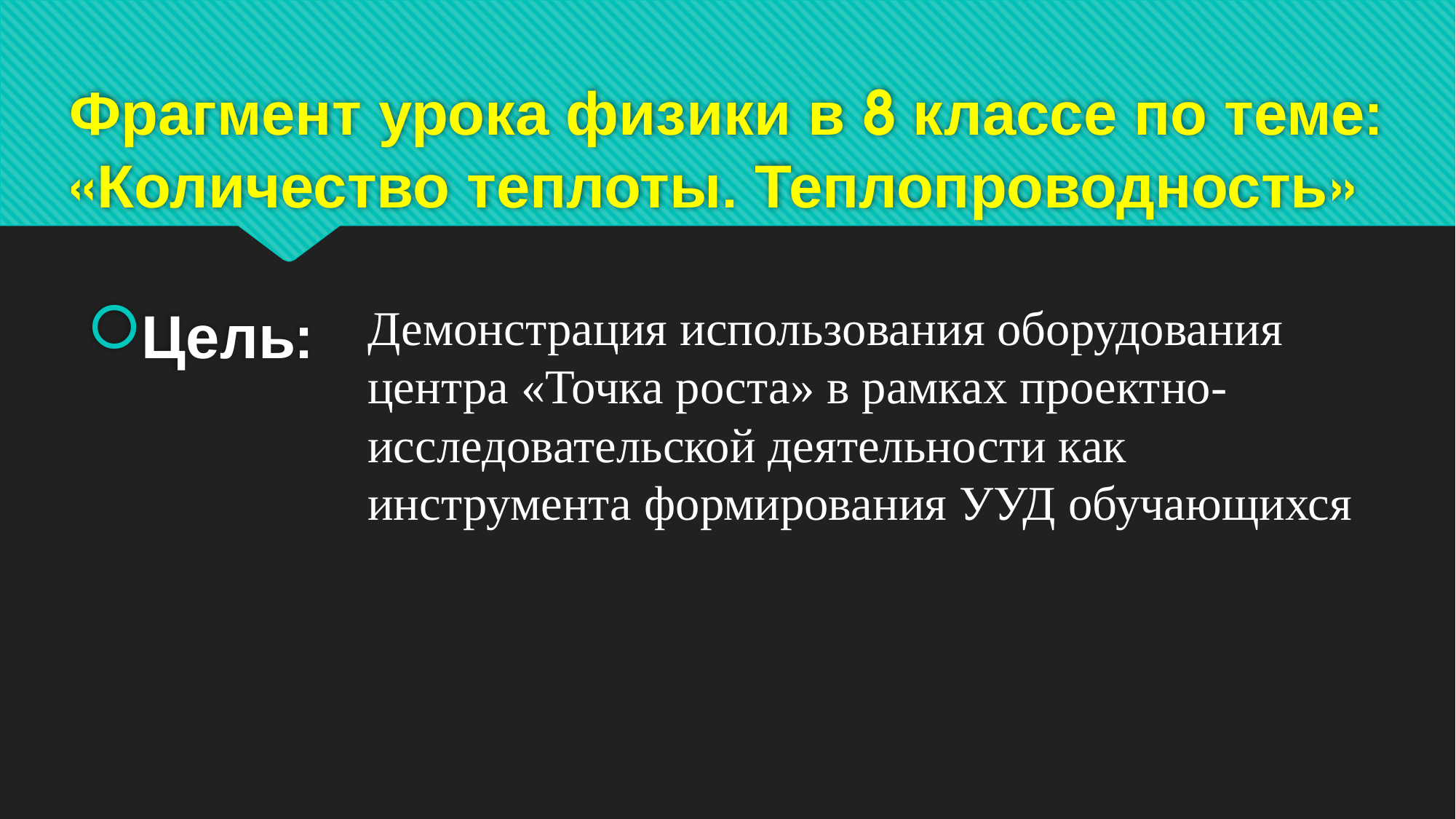

# Фрагмент урока физики в 8 классе по теме: «Количество теплоты. Теплопроводность»
Цель:

Демонстрация использования оборудования центра «Точка роста» в рамках проектно-исследовательской деятельности как инструмента формирования УУД обучающихся